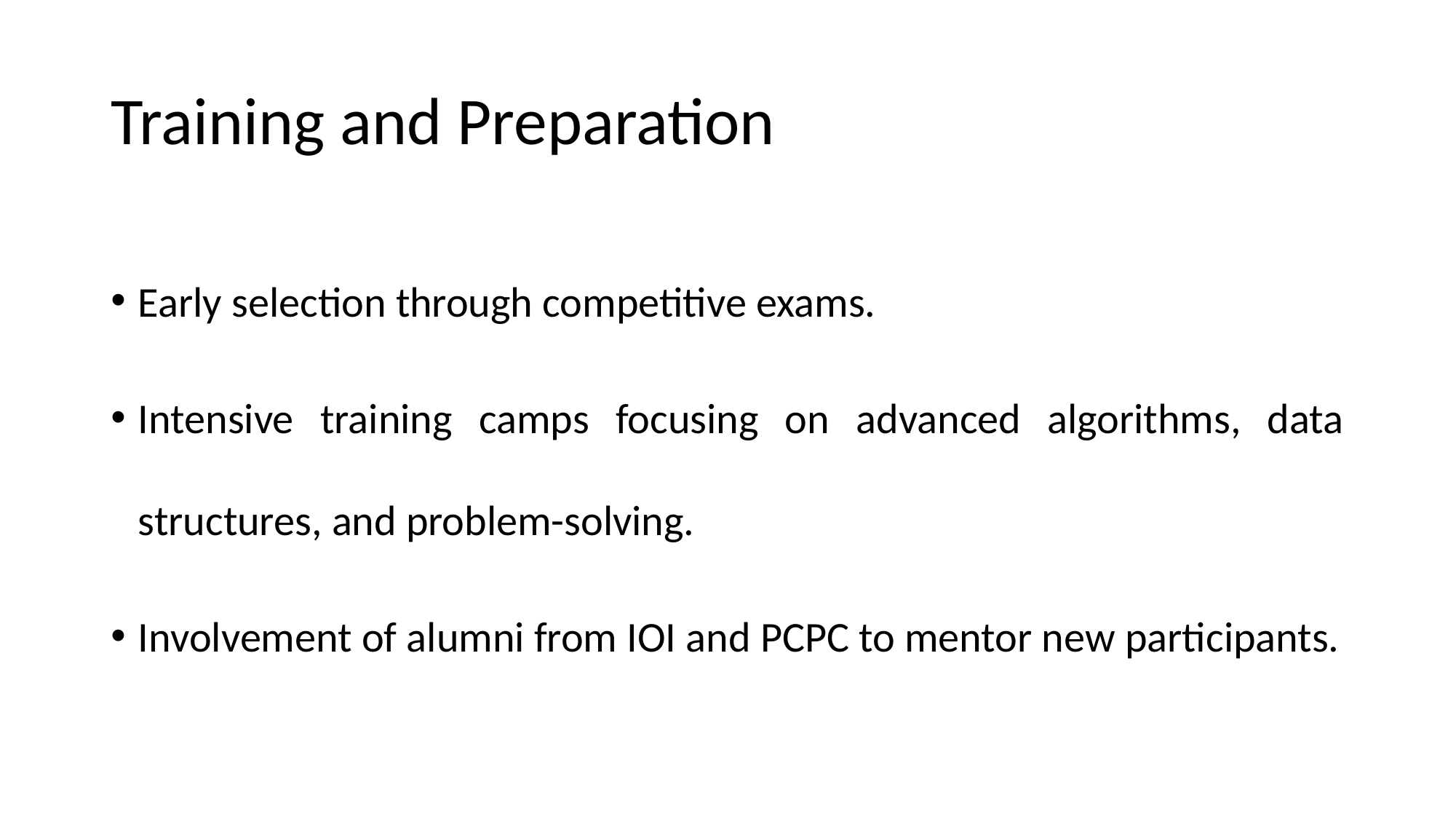

# Training and Preparation
Early selection through competitive exams.
Intensive training camps focusing on advanced algorithms, data structures, and problem-solving.
Involvement of alumni from IOI and PCPC to mentor new participants.